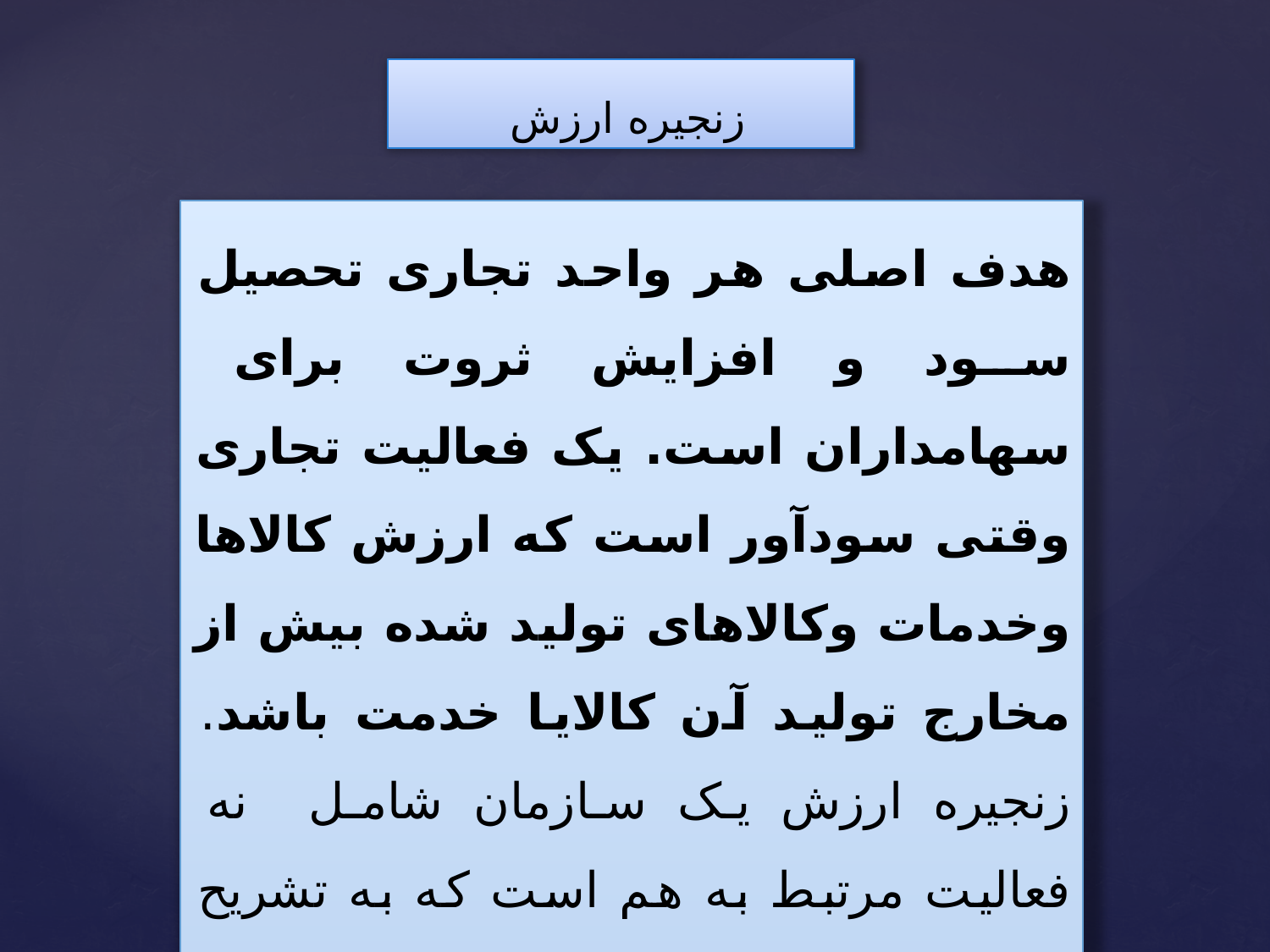

زنجیره ارزش
هدف اصلی هر واحد تجاری تحصیل سود و افزایش ثروت برای سهامداران است. یک فعالیت تجاری وقتی سودآور است که ارزش کالاها وخدمات وکالاهای تولید شده بیش از مخارج تولید آن کالایا خدمت باشد. زنجیره ارزش یک سازمان شامل  نه فعالیت مرتبط به هم است که به تشریح فعالیت های دسته جمعی می پردازد.همانطورکه در شکل 3-1نشان داده میشود نه فعالیت زنجیره ارزش میتواند به  دو دسته اصلی تقسیم شود.